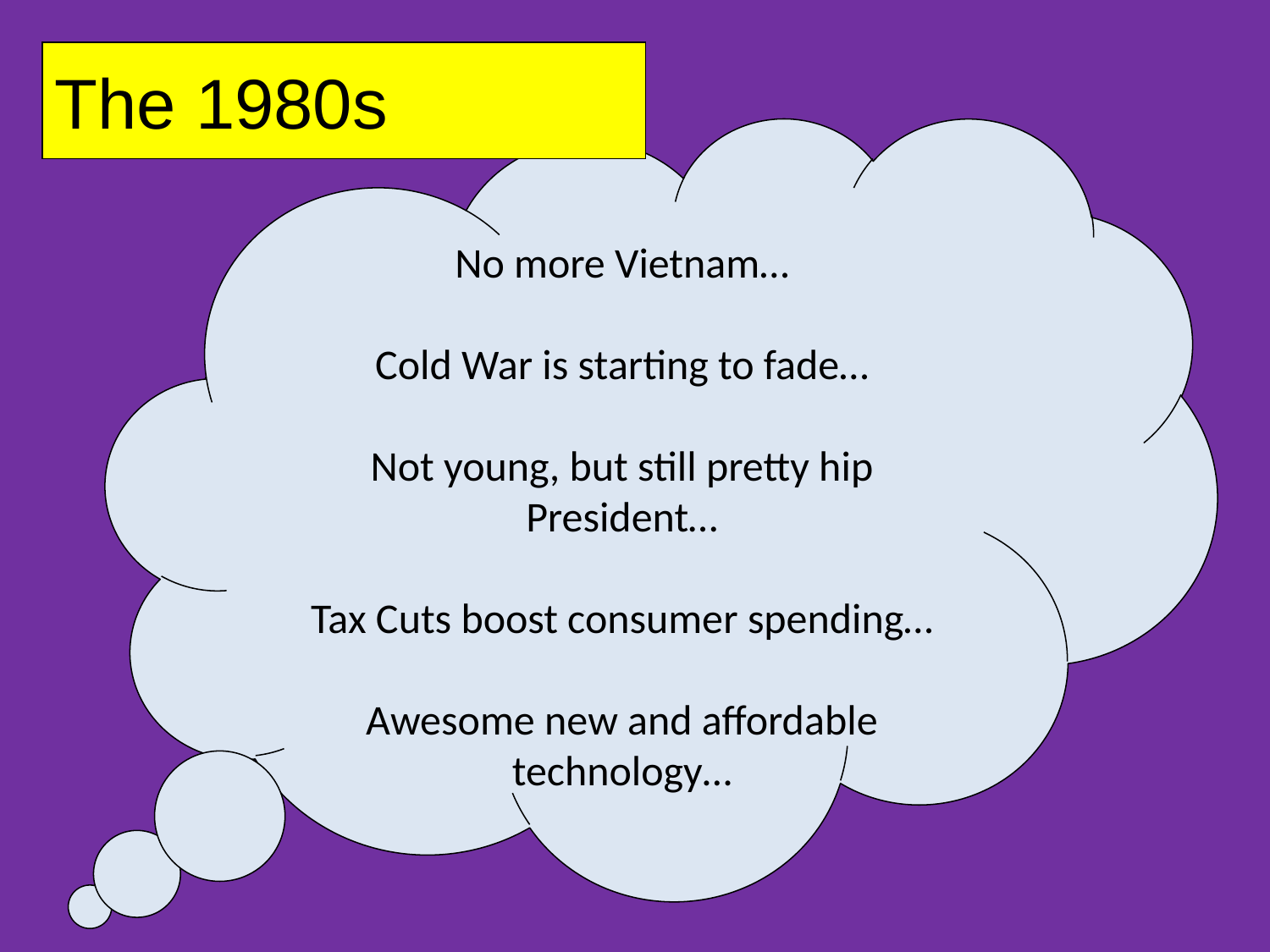

The 1980s

No more Vietnam…

Cold War is starting to fade…

Not young, but still pretty hip President…

Tax Cuts boost consumer spending…

Awesome new and affordable technology…